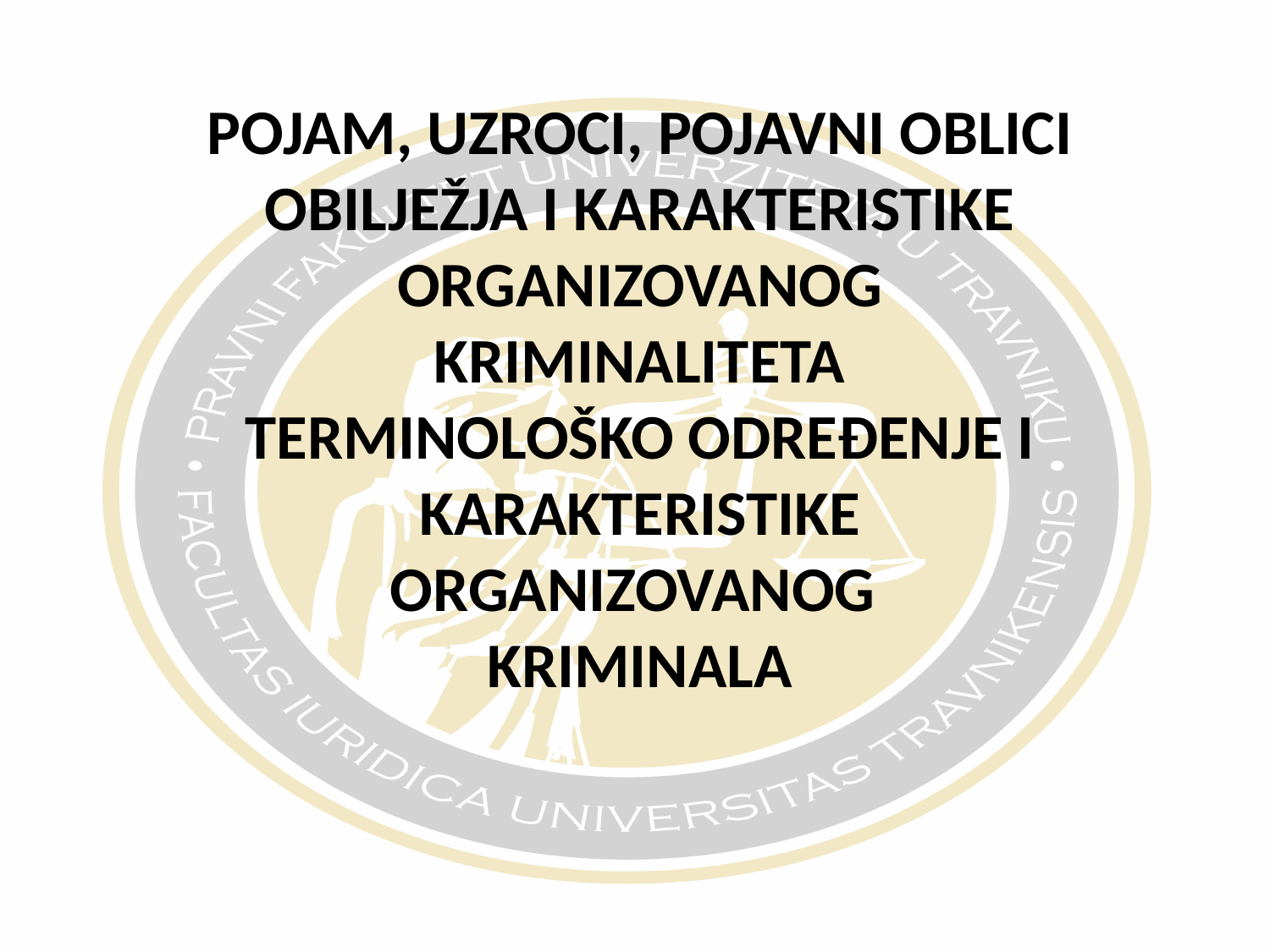

# POJAM, UZROCI, POJAVNI OBLICI OBILJEŽJA I KARAKTERISTIKE ORGANIZOVANOG KRIMINALITETA TERMINOLOŠKO ODREĐENJE I KARAKTERISTIKE ORGANIZOVANOG KRIMINALA